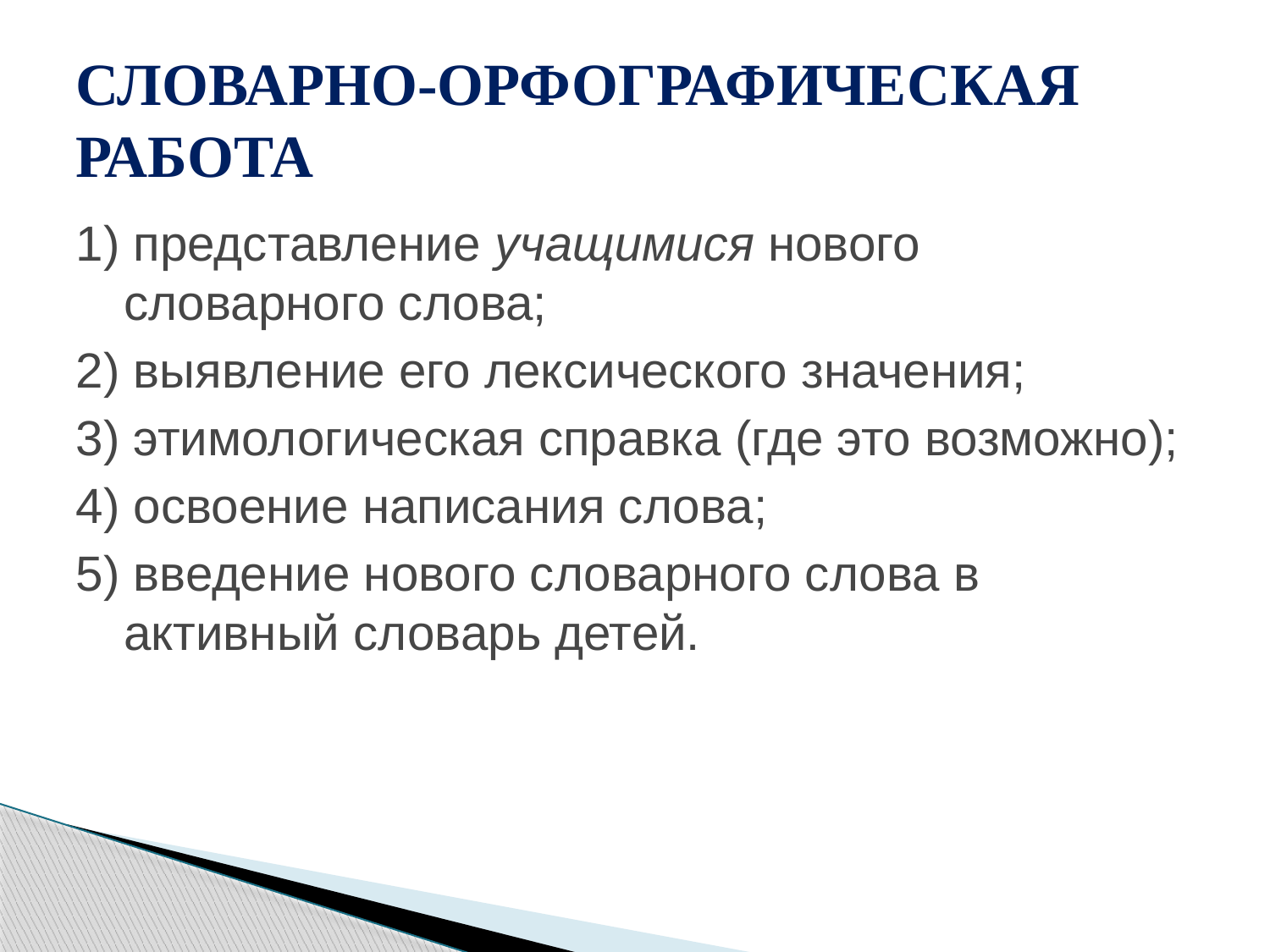

# СЛОВАРНО-ОРФОГРАФИЧЕСКАЯ  РАБОТА
1) представление учащимися нового словарного слова;
2) выявление его лексического значения;
3) этимологическая справка (где это возможно);
4) освоение написания слова;
5) введение нового словарного слова в активный словарь детей.